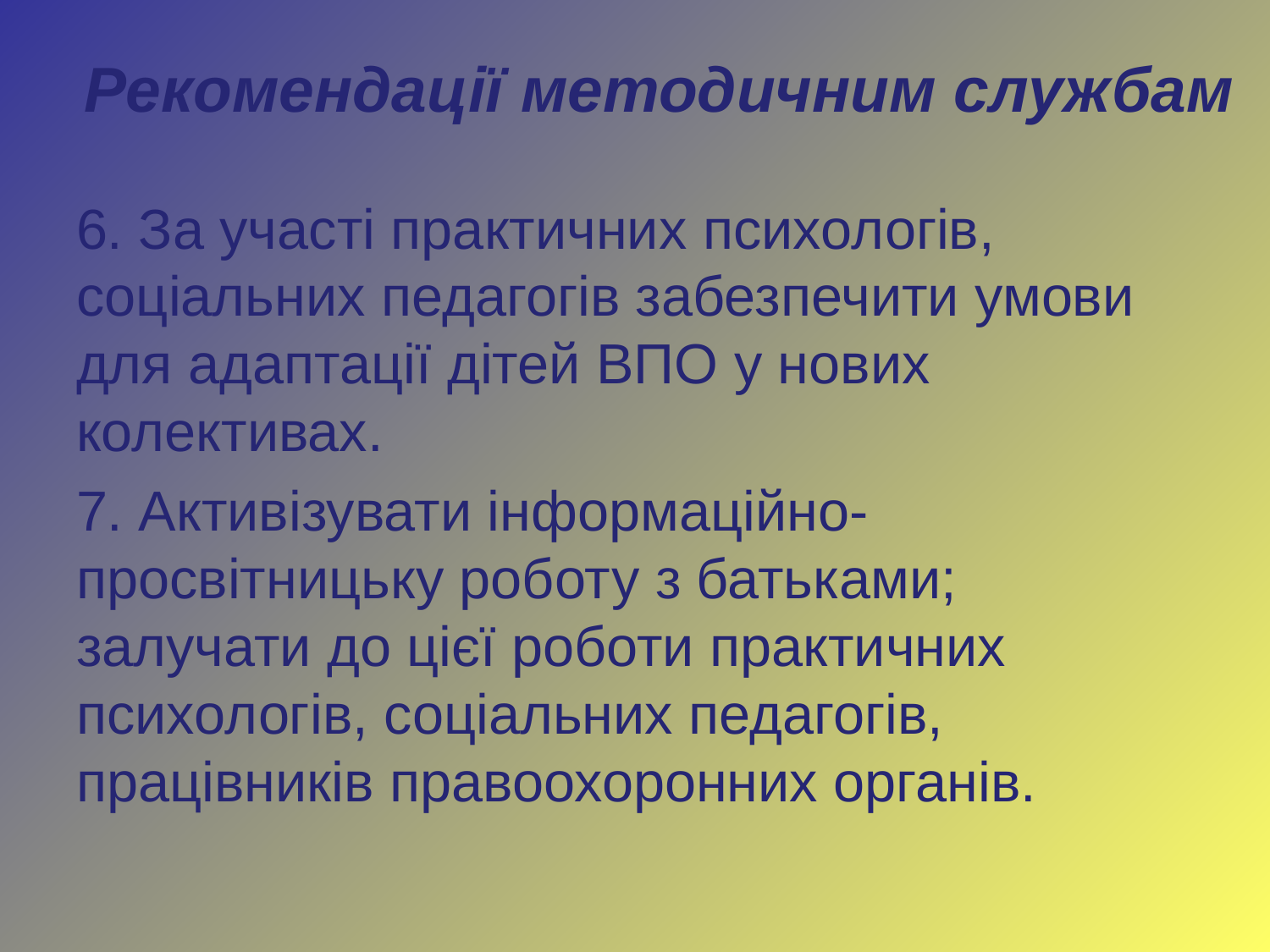

# Рекомендації методичним службам
6. За участі практичних психологів, соціальних педагогів забезпечити умови для адаптації дітей ВПО у нових колективах.
7. Активізувати інформаційно-просвітницьку роботу з батьками; залучати до цієї роботи практичних психологів, соціальних педагогів, працівників правоохоронних органів.